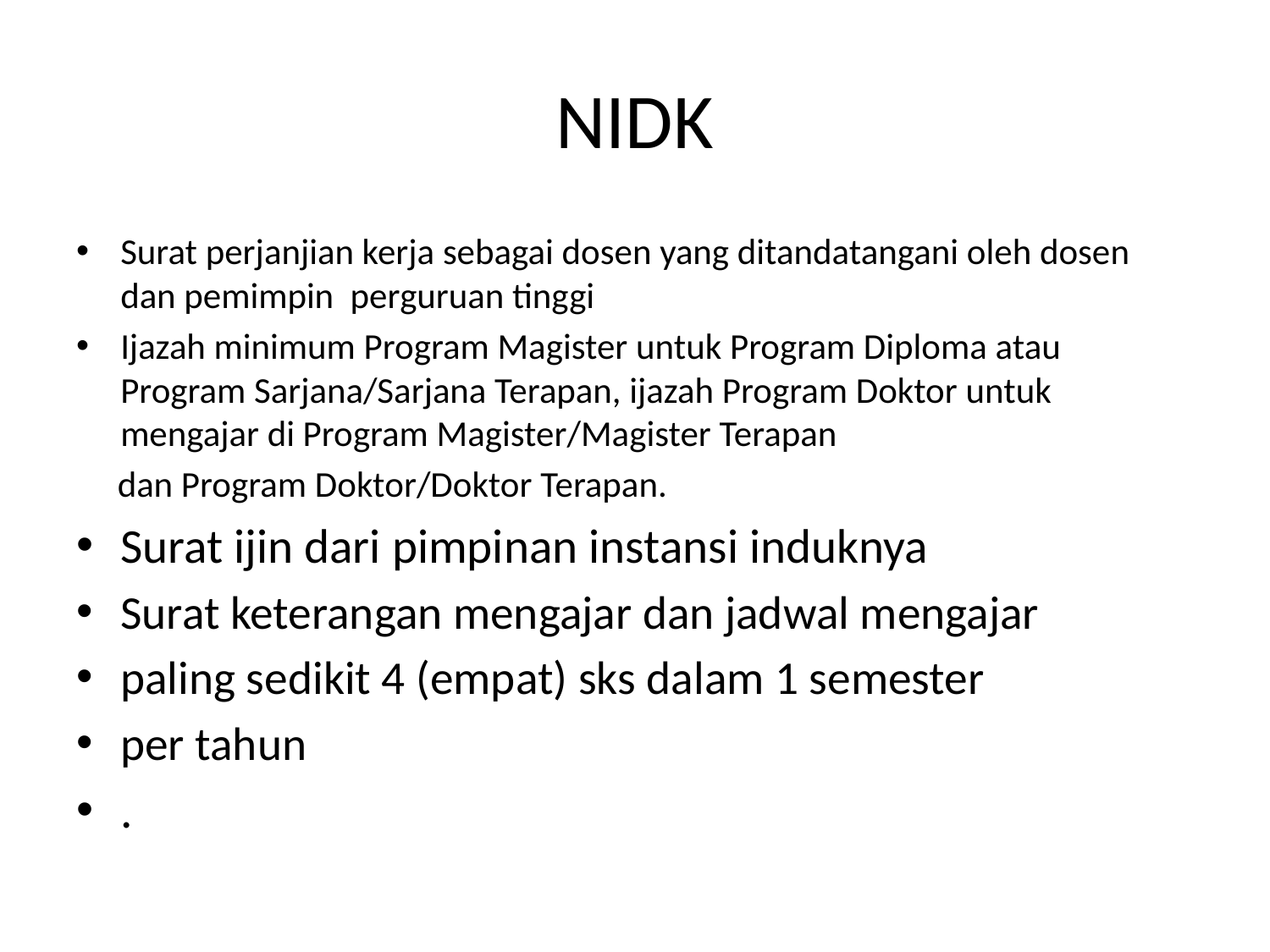

# NIDK
Surat perjanjian kerja sebagai dosen yang ditandatangani oleh dosen dan pemimpin  perguruan tinggi
Ijazah minimum Program Magister untuk Program Diploma atau Program Sarjana/Sarjana Terapan, ijazah Program Doktor untuk mengajar di Program Magister/Magister Terapan
     dan Program Doktor/Doktor Terapan.
Surat ijin dari pimpinan instansi induknya
Surat keterangan mengajar dan jadwal mengajar
paling sedikit 4 (empat) sks dalam 1 semester
per tahun
.